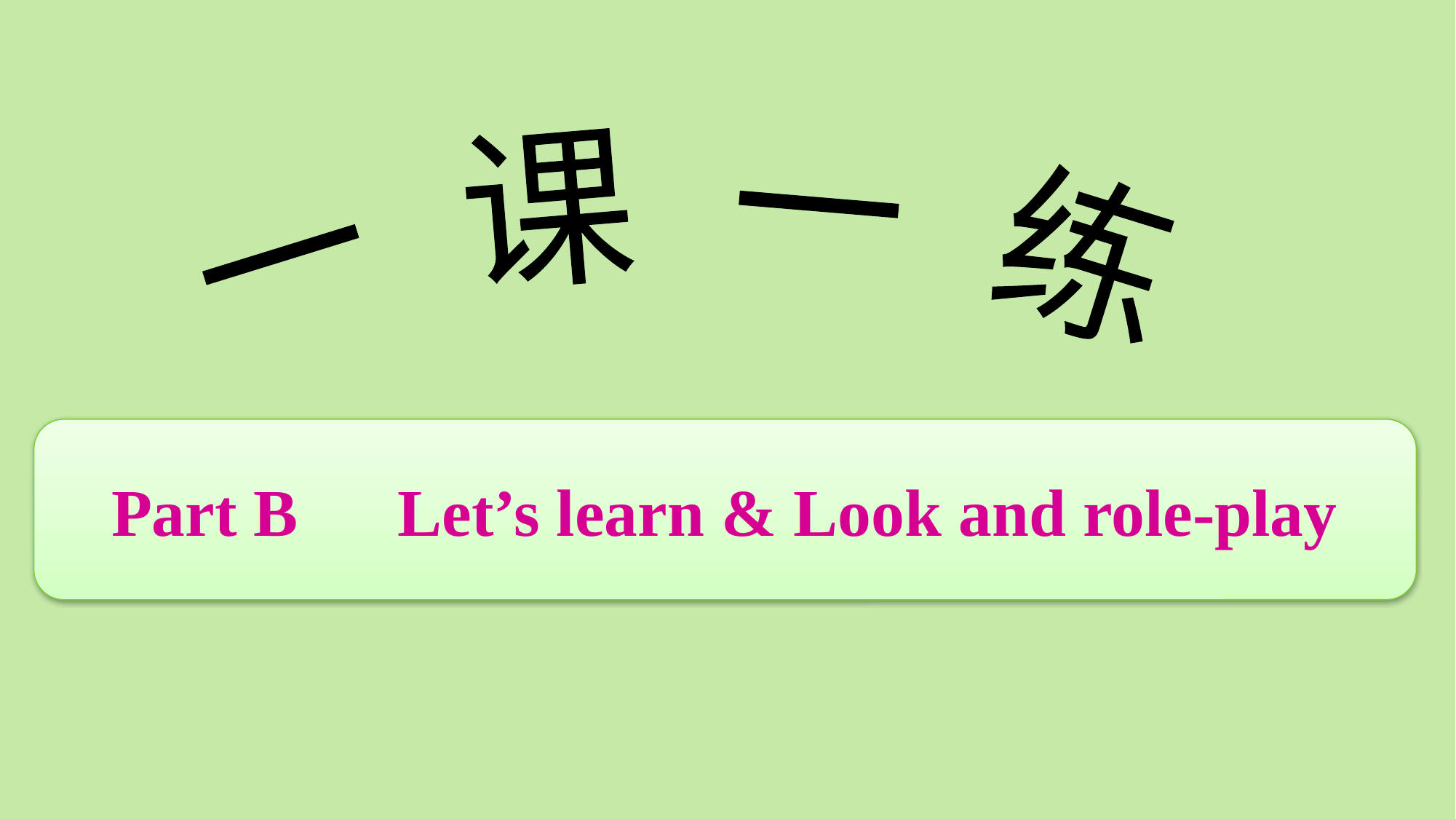

Part B　Let’s learn & Look and role-play